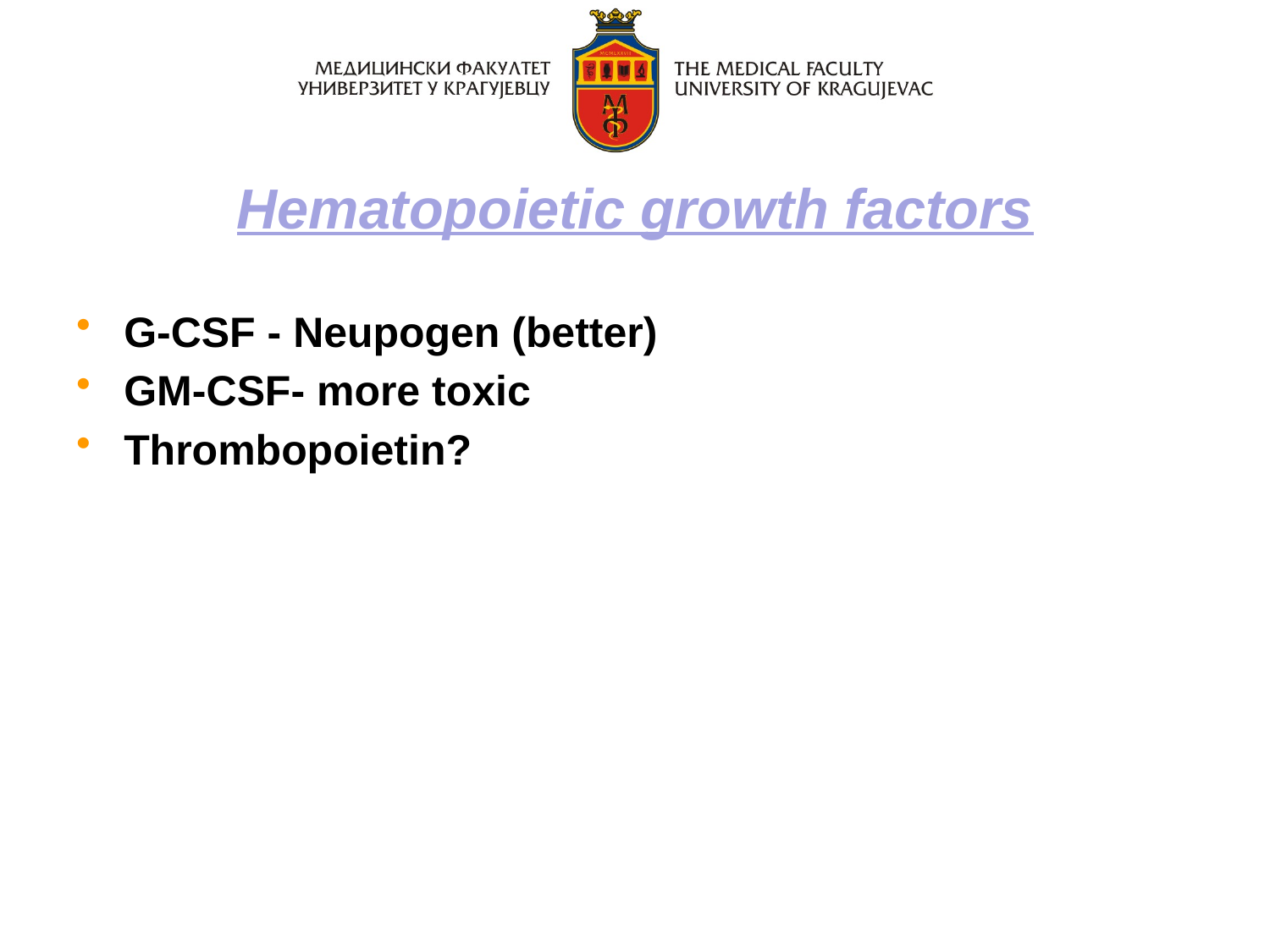

# Hematopoietic growth factors

G-CSF - Neupogen (better)
GM-CSF- more toxic
Thrombopoietin?